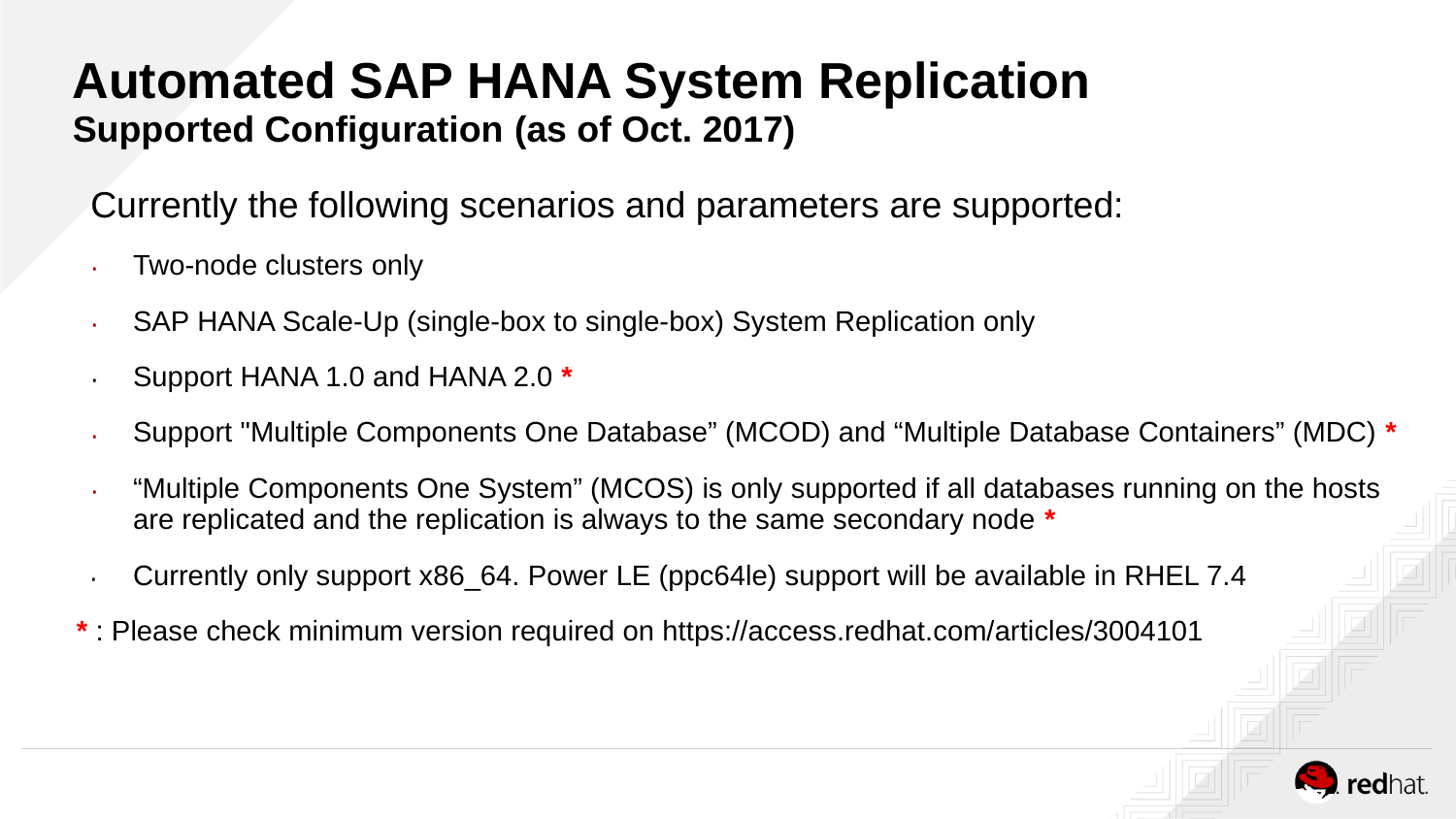

# Automated SAP HANA System Replication
Supported Configuration (as of Oct. 2017)
Currently the following scenarios and parameters are supported:
Two-node clusters only
SAP HANA Scale-Up (single-box to single-box) System Replication only
Support HANA 1.0 and HANA 2.0 *
Support "Multiple Components One Database” (MCOD) and “Multiple Database Containers” (MDC) *
“Multiple Components One System” (MCOS) is only supported if all databases running on the hosts are replicated and the replication is always to the same secondary node *
Currently only support x86_64. Power LE (ppc64le) support will be available in RHEL 7.4
* : Please check minimum version required on https://access.redhat.com/articles/3004101